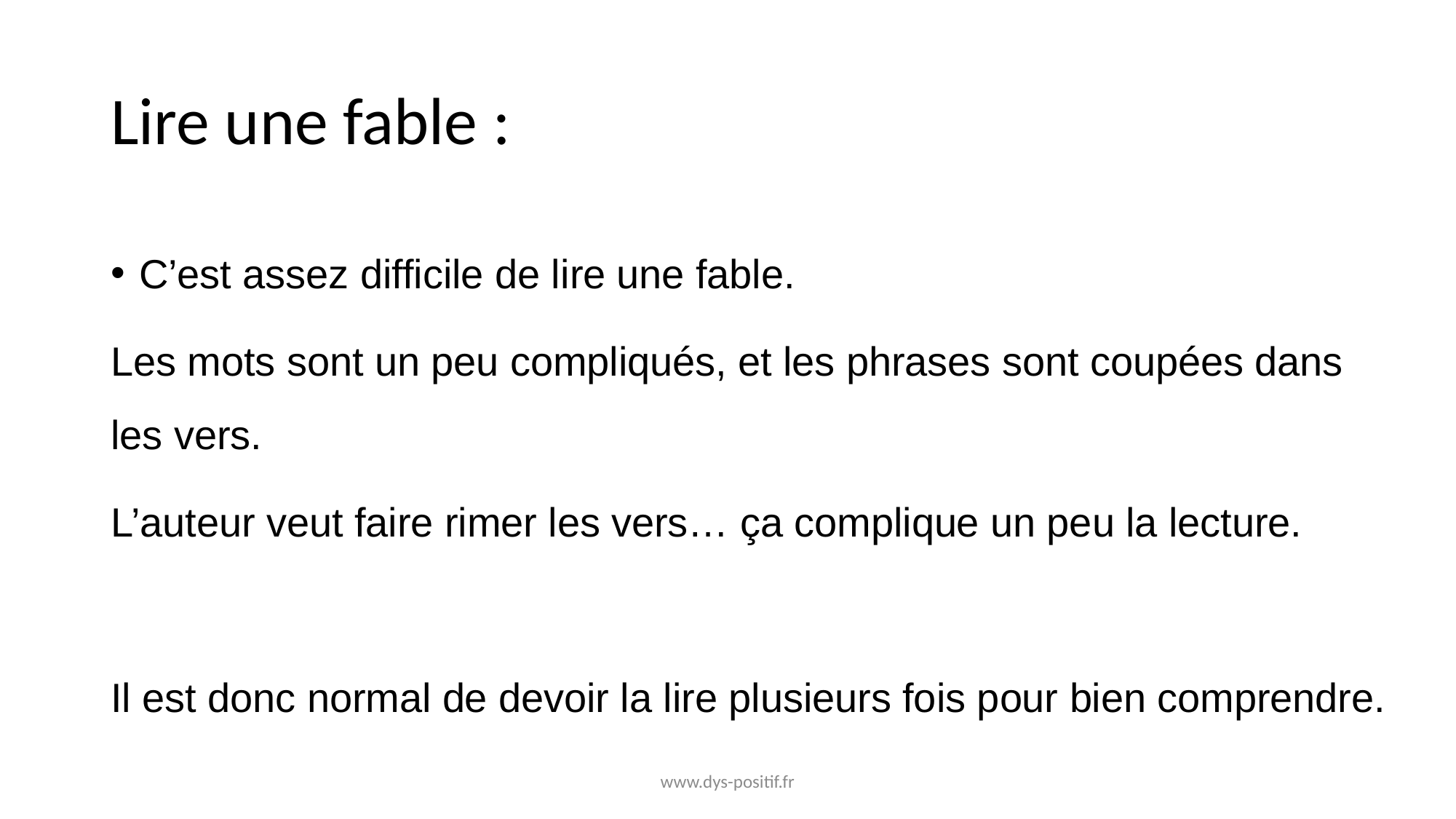

# Lire une fable :
C’est assez difficile de lire une fable.
Les mots sont un peu compliqués, et les phrases sont coupées dans les vers.
L’auteur veut faire rimer les vers… ça complique un peu la lecture.

Il est donc normal de devoir la lire plusieurs fois pour bien comprendre.

www.dys-positif.fr